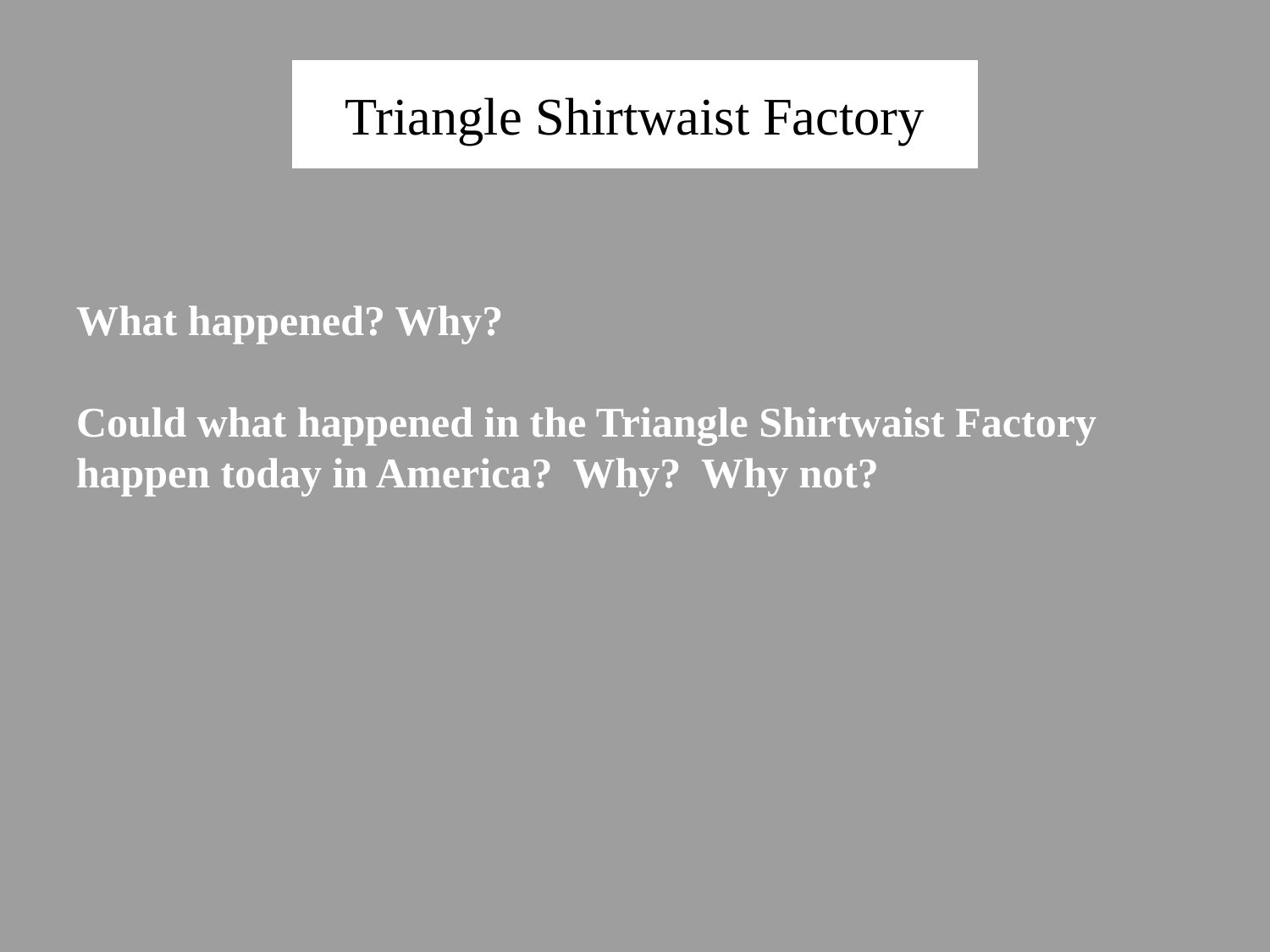

# Triangle Shirtwaist Factory
What happened? Why?

Could what happened in the Triangle Shirtwaist Factory happen today in America?  Why?  Why not?